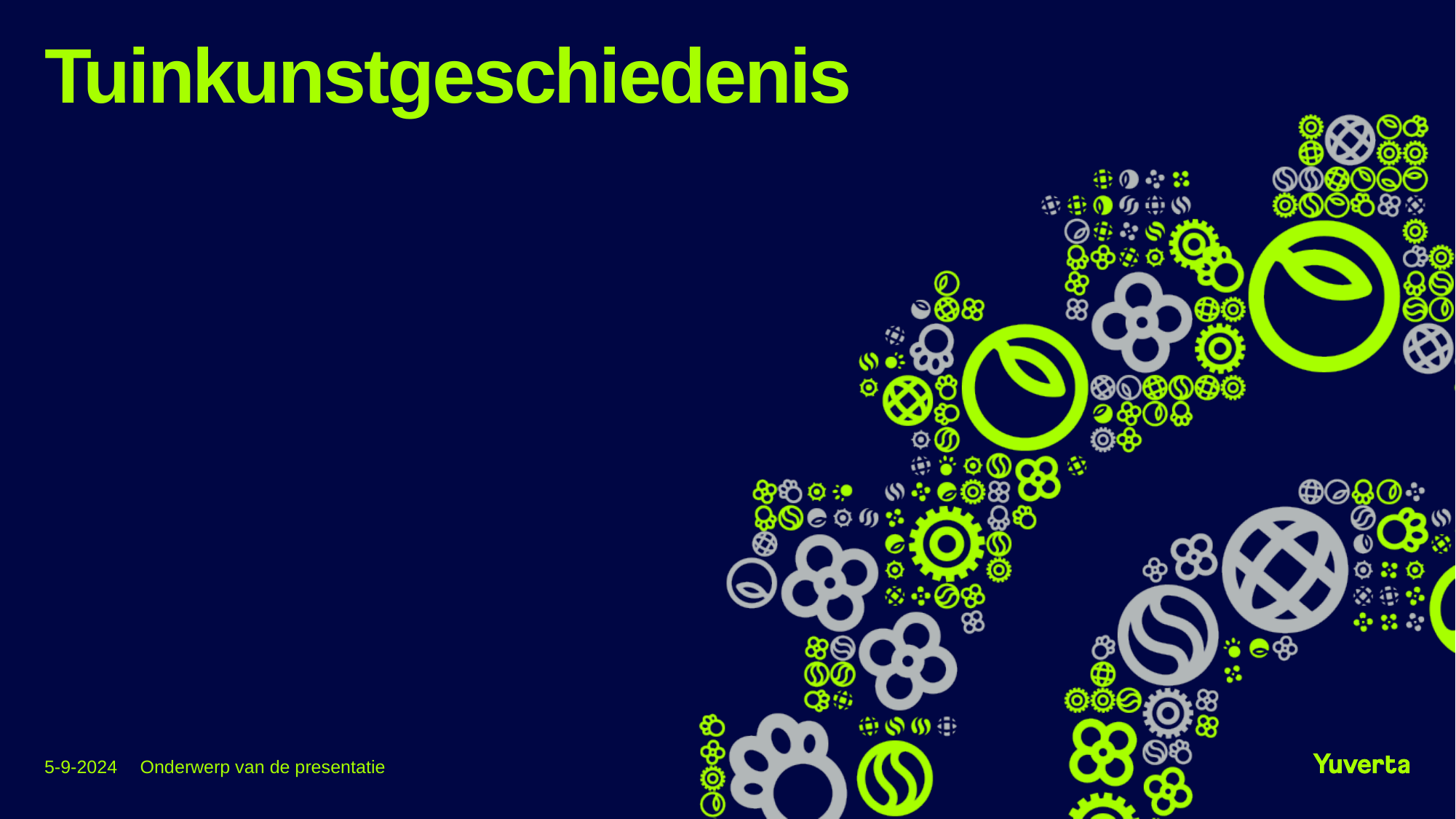

# Tuinkunstgeschiedenis

5-9-2024
Onderwerp van de presentatie
1